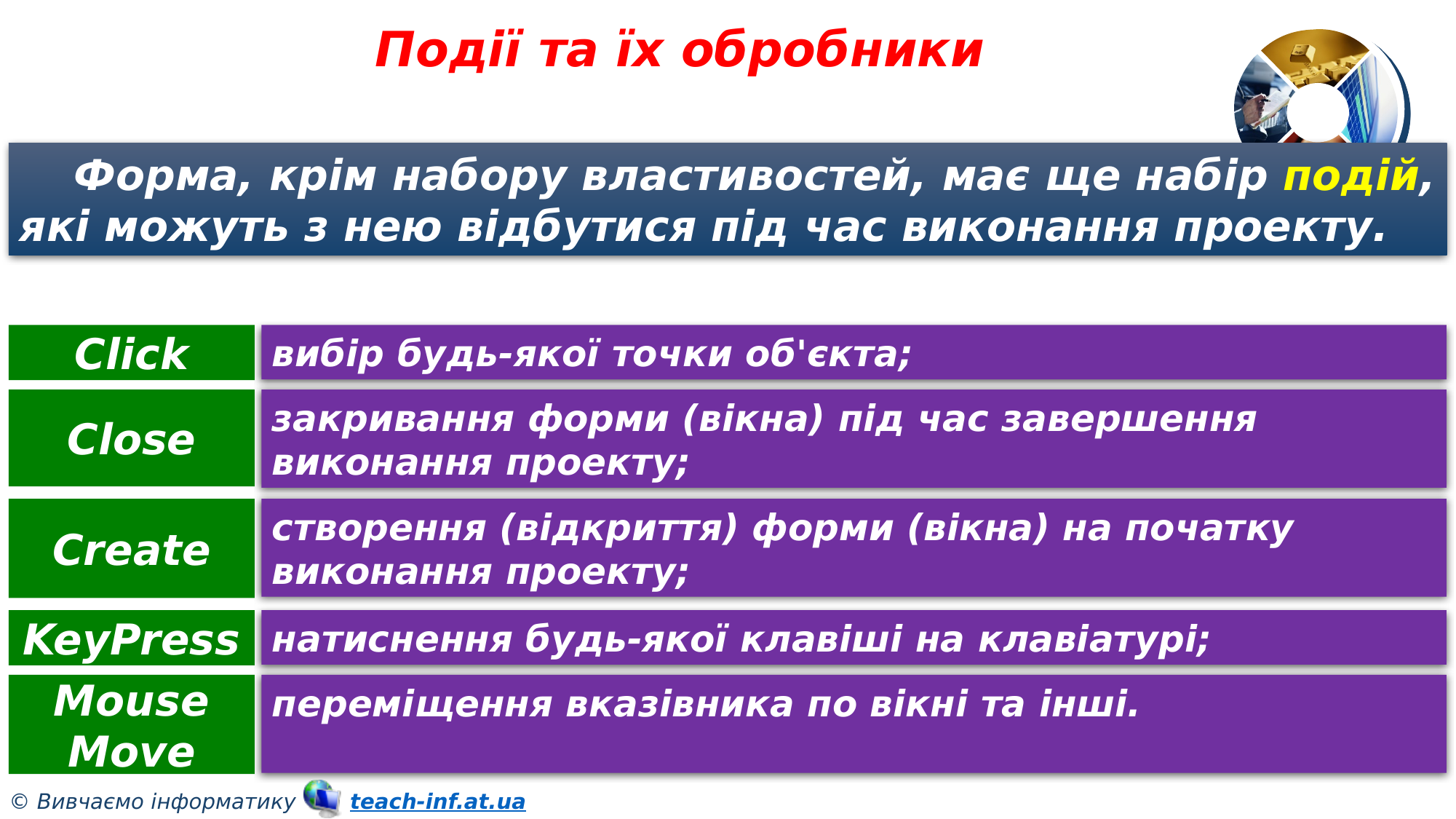

# Події та їх обробники
Форма, крім набору властивостей, має ще набір подій, які можуть з нею відбутися під час виконання проекту.
Click
вибір будь-якої точки об'єкта;
Close
закривання форми (вікна) під час завершення виконання проекту;
Create
створення (відкриття) форми (вікна) на початку виконання проекту;
KeyPress
натиснення будь-якої клавіші на клавіатурі;
Mouse
Move
переміщення вказівника по вікні та інші.